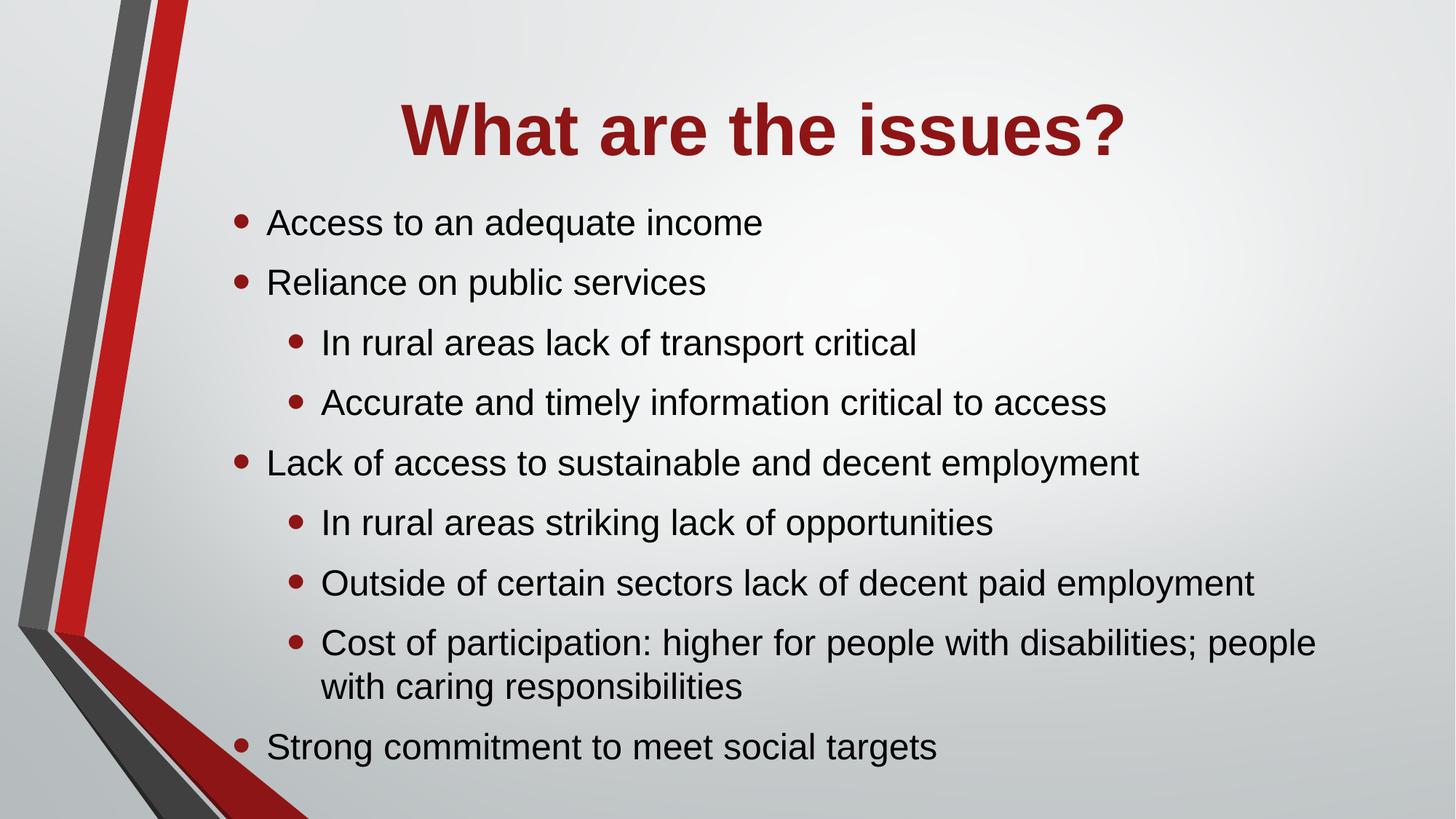

# What are the issues?
Access to an adequate income
Reliance on public services
In rural areas lack of transport critical
Accurate and timely information critical to access
Lack of access to sustainable and decent employment
In rural areas striking lack of opportunities
Outside of certain sectors lack of decent paid employment
Cost of participation: higher for people with disabilities; people with caring responsibilities
Strong commitment to meet social targets